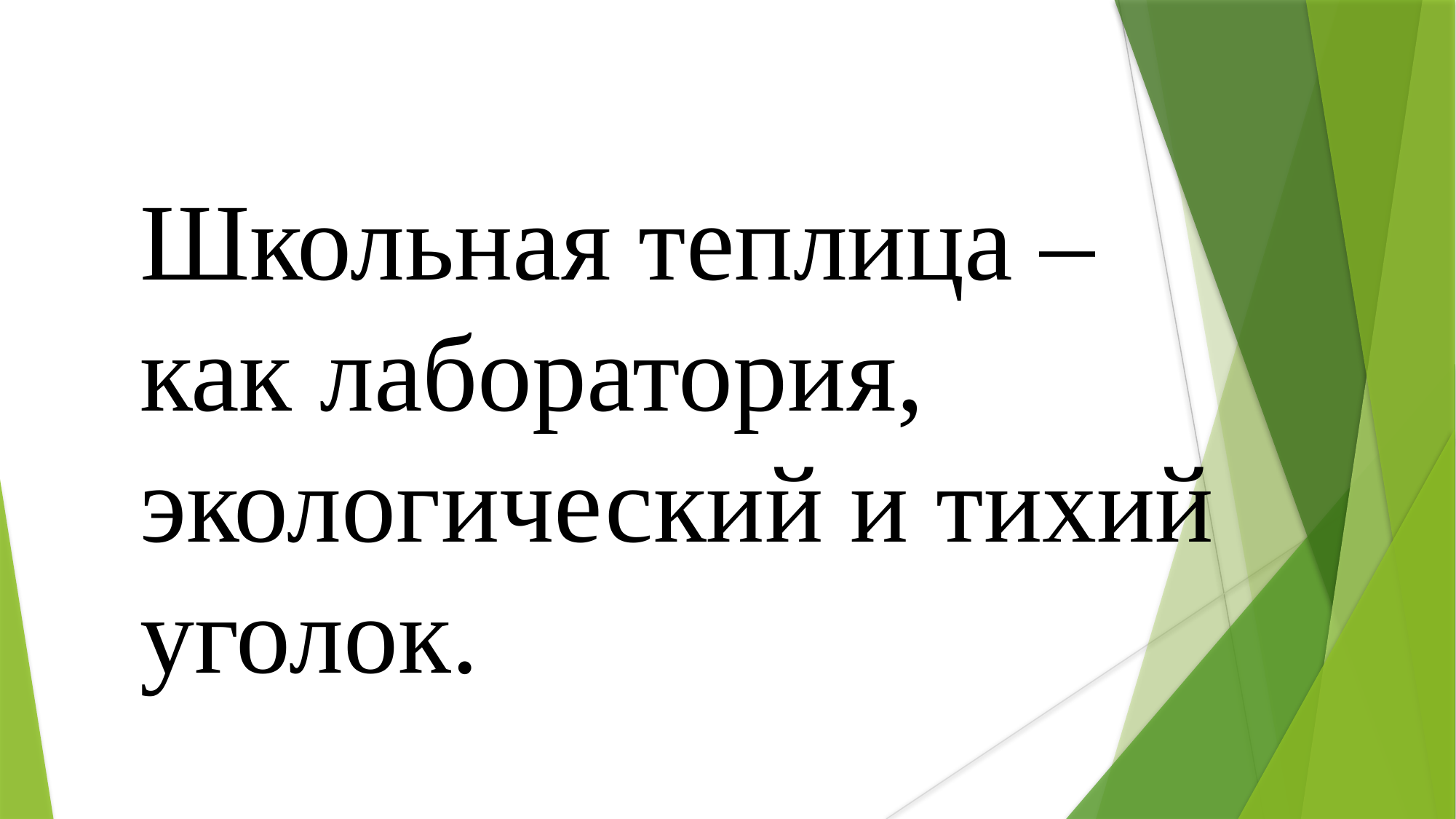

Школьная теплица –
как лаборатория, экологический и тихий уголок.